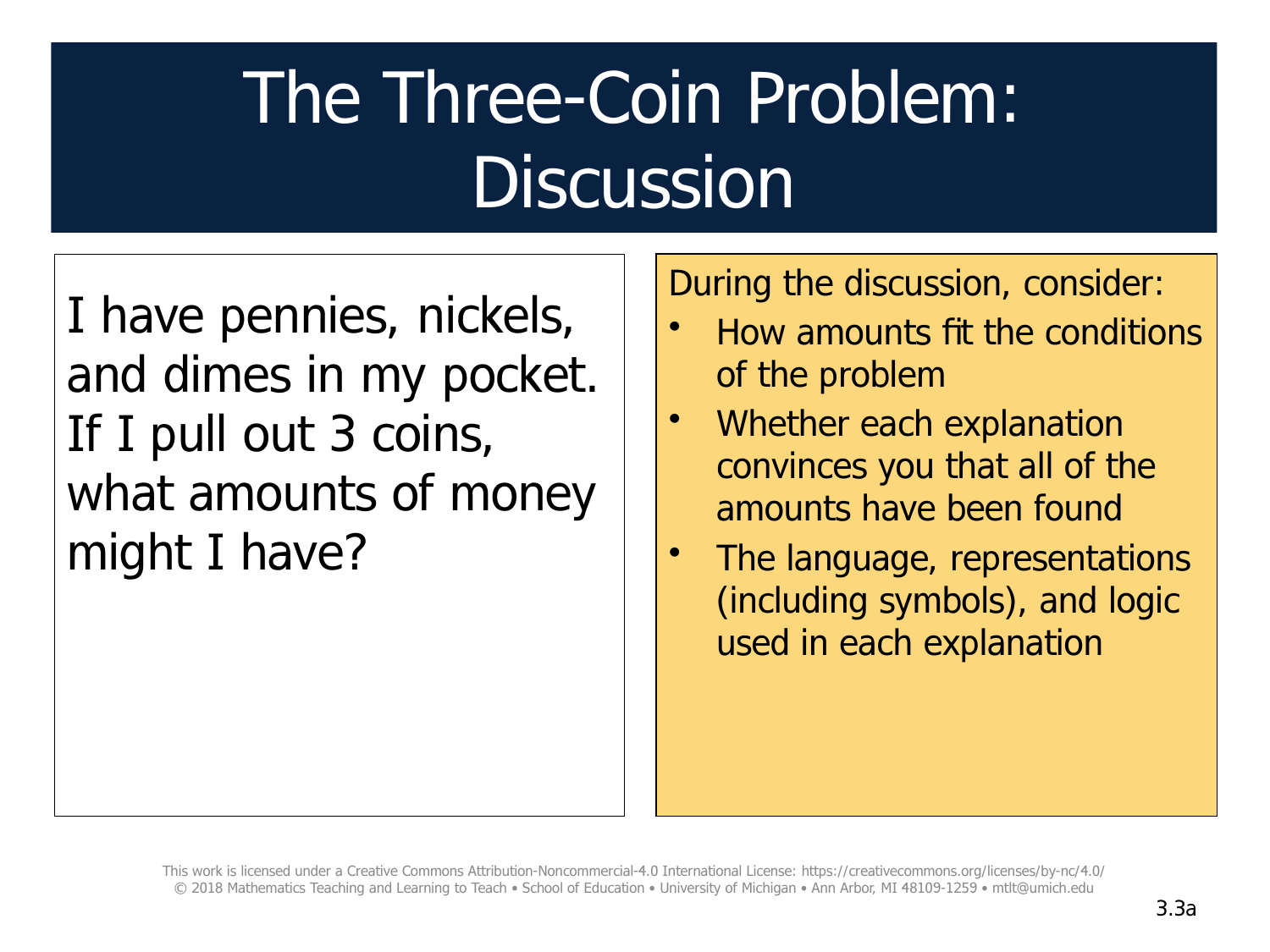

# The Three-Coin Problem: Discussion
During the discussion, consider:
How amounts fit the conditions of the problem
Whether each explanation convinces you that all of the amounts have been found
The language, representations (including symbols), and logic used in each explanation
I have pennies, nickels, and dimes in my pocket. If I pull out 3 coins, what amounts of money might I have?

This work is licensed under a Creative Commons Attribution-Noncommercial-4.0 International License: https://creativecommons.org/licenses/by-nc/4.0/
© 2018 Mathematics Teaching and Learning to Teach • School of Education • University of Michigan • Ann Arbor, MI 48109-1259 • mtlt@umich.edu

3.3a